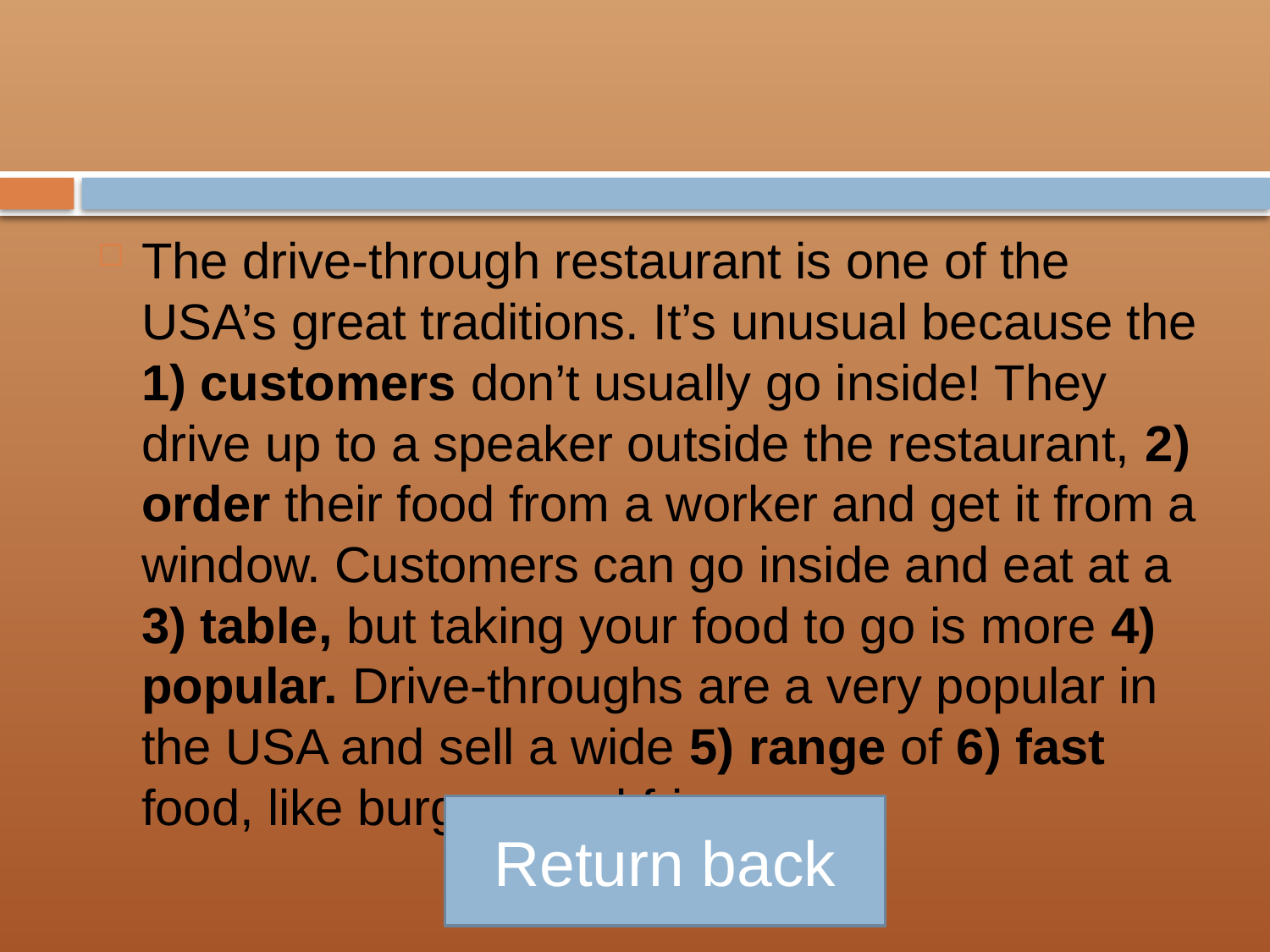

#
The drive-through restaurant is one of the USA’s great traditions. It’s unusual because the 1) customers don’t usually go inside! They drive up to a speaker outside the restaurant, 2) order their food from a worker and get it from a window. Customers can go inside and eat at a 3) table, but taking your food to go is more 4) popular. Drive-throughs are a very popular in the USA and sell a wide 5) range of 6) fast food, like burgers and fries.
Return back